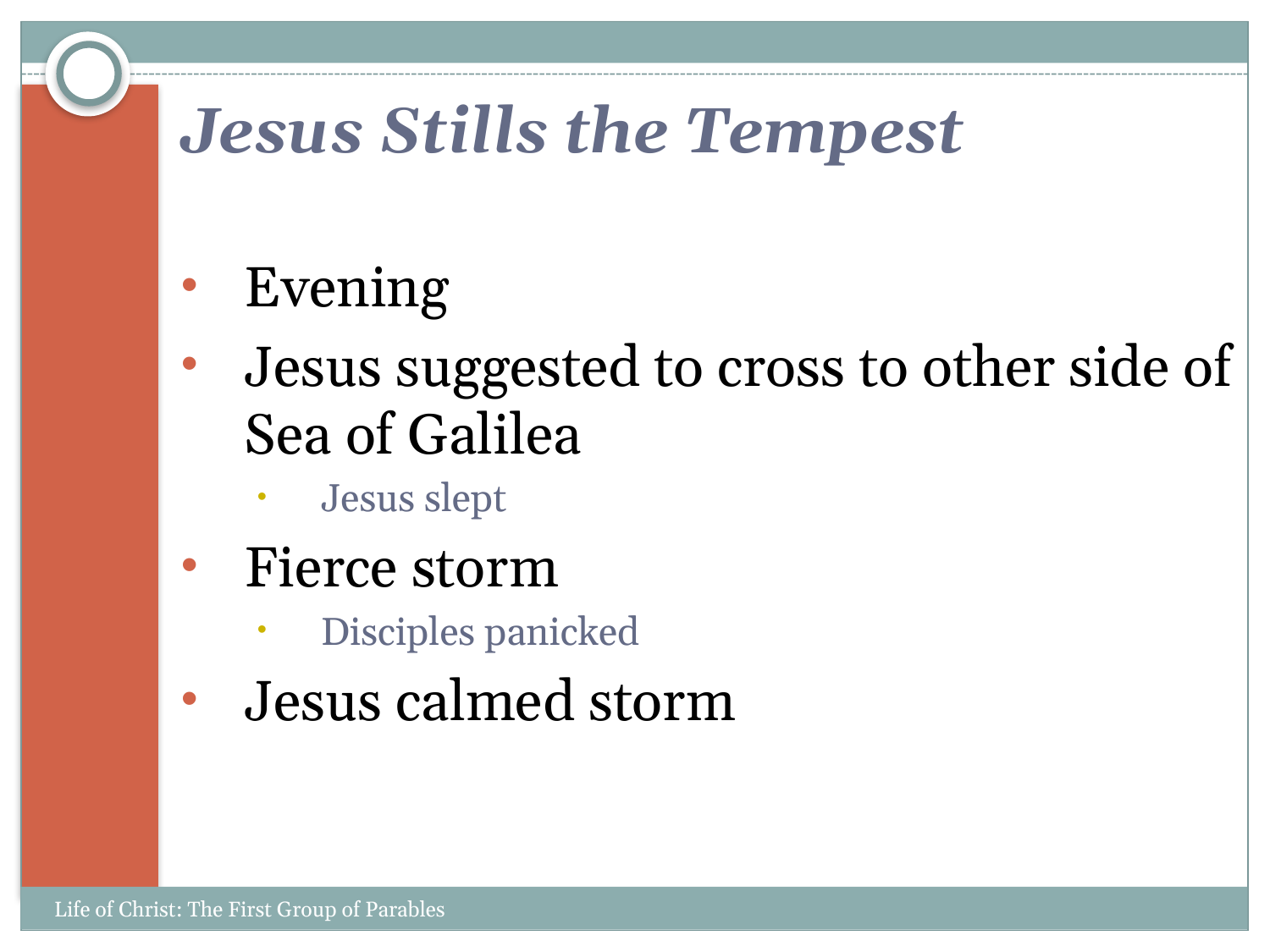

# Jesus Stills the Tempest
Evening
Jesus suggested to cross to other side of Sea of Galilea
Jesus slept
Fierce storm
Disciples panicked
Jesus calmed storm
Life of Christ: The First Group of Parables